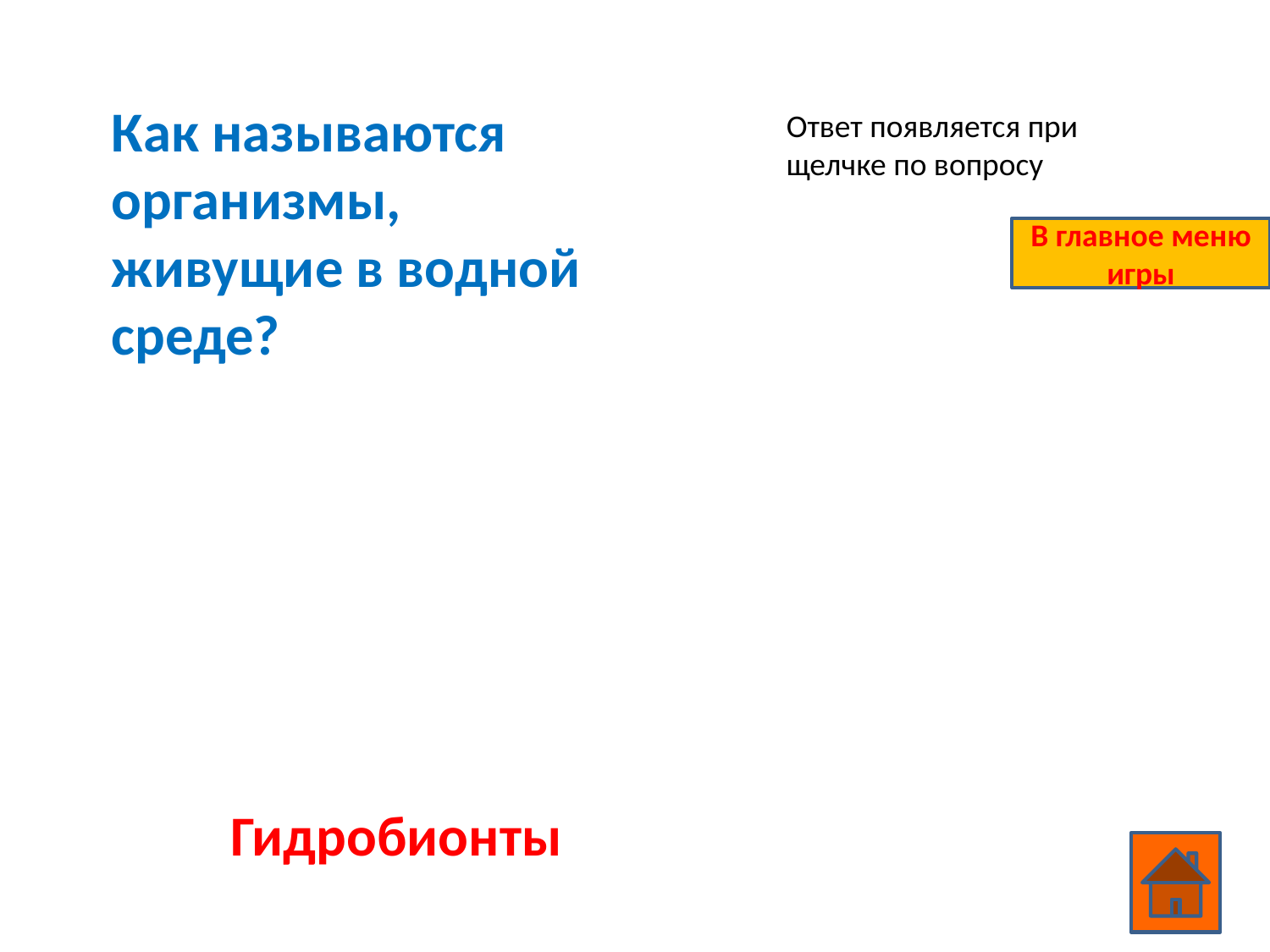

Как называются организмы, живущие в водной среде?
Ответ появляется при щелчке по вопросу
В главное меню игры
Гидробионты